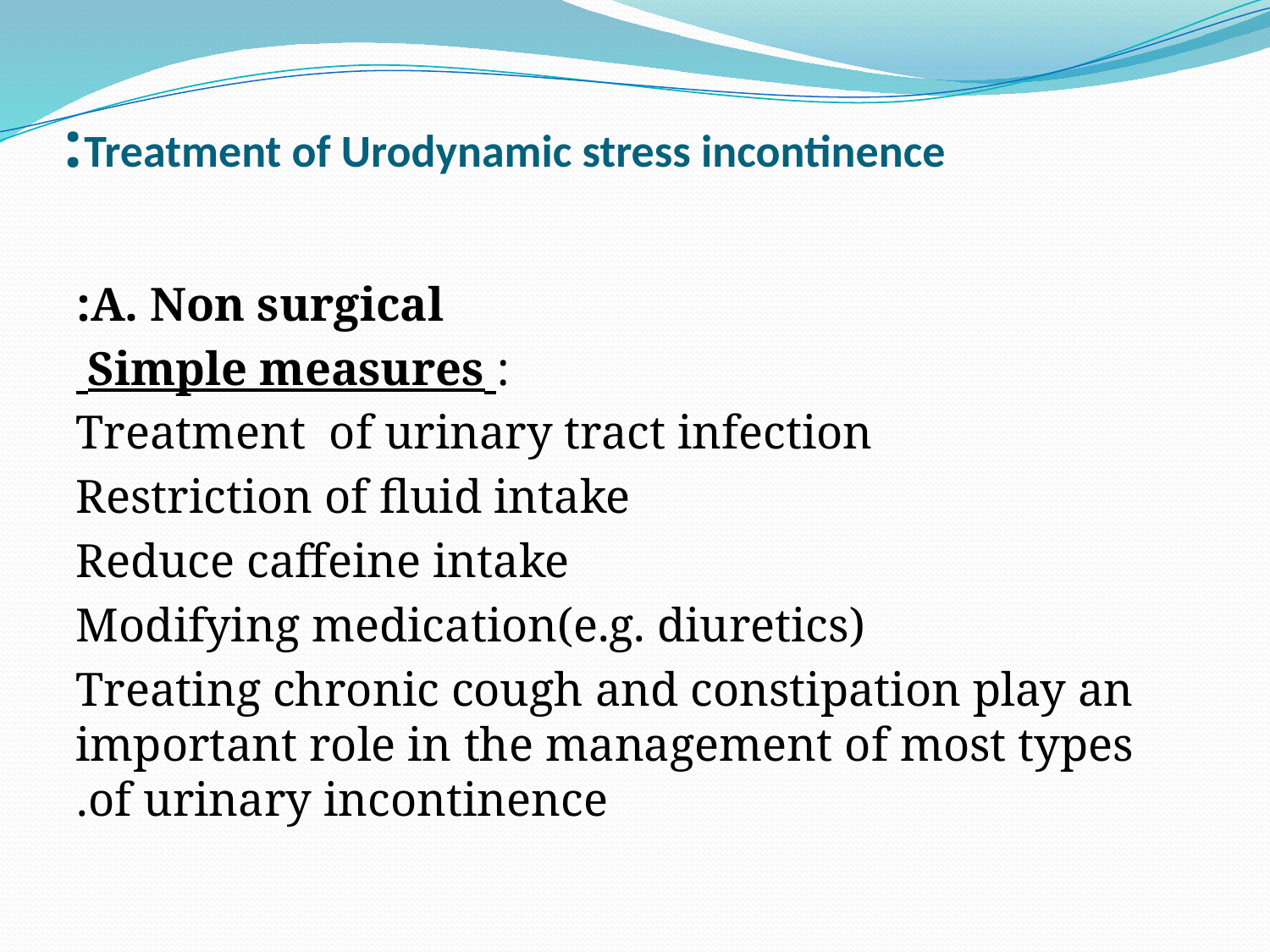

# Treatment of Urodynamic stress incontinence:
A. Non surgical:
: Simple measures
Treatment  of urinary tract infection
Restriction of fluid intake
Reduce caffeine intake
Modifying medication(e.g. diuretics)
Treating chronic cough and constipation play an important role in the management of most types of urinary incontinence.